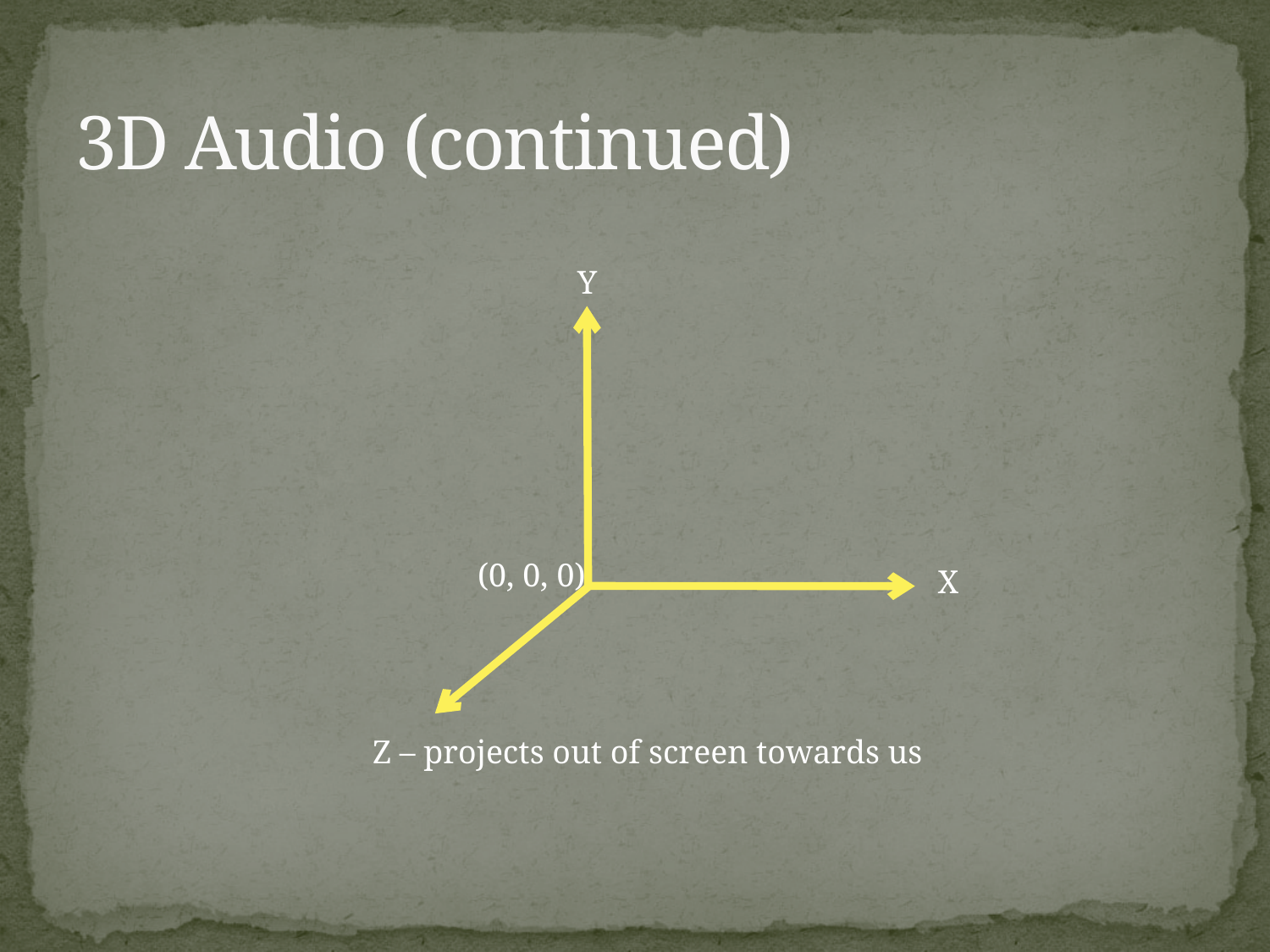

# 3D Audio (continued)

Y
(0, 0, 0)
X
Z – projects out of screen towards us